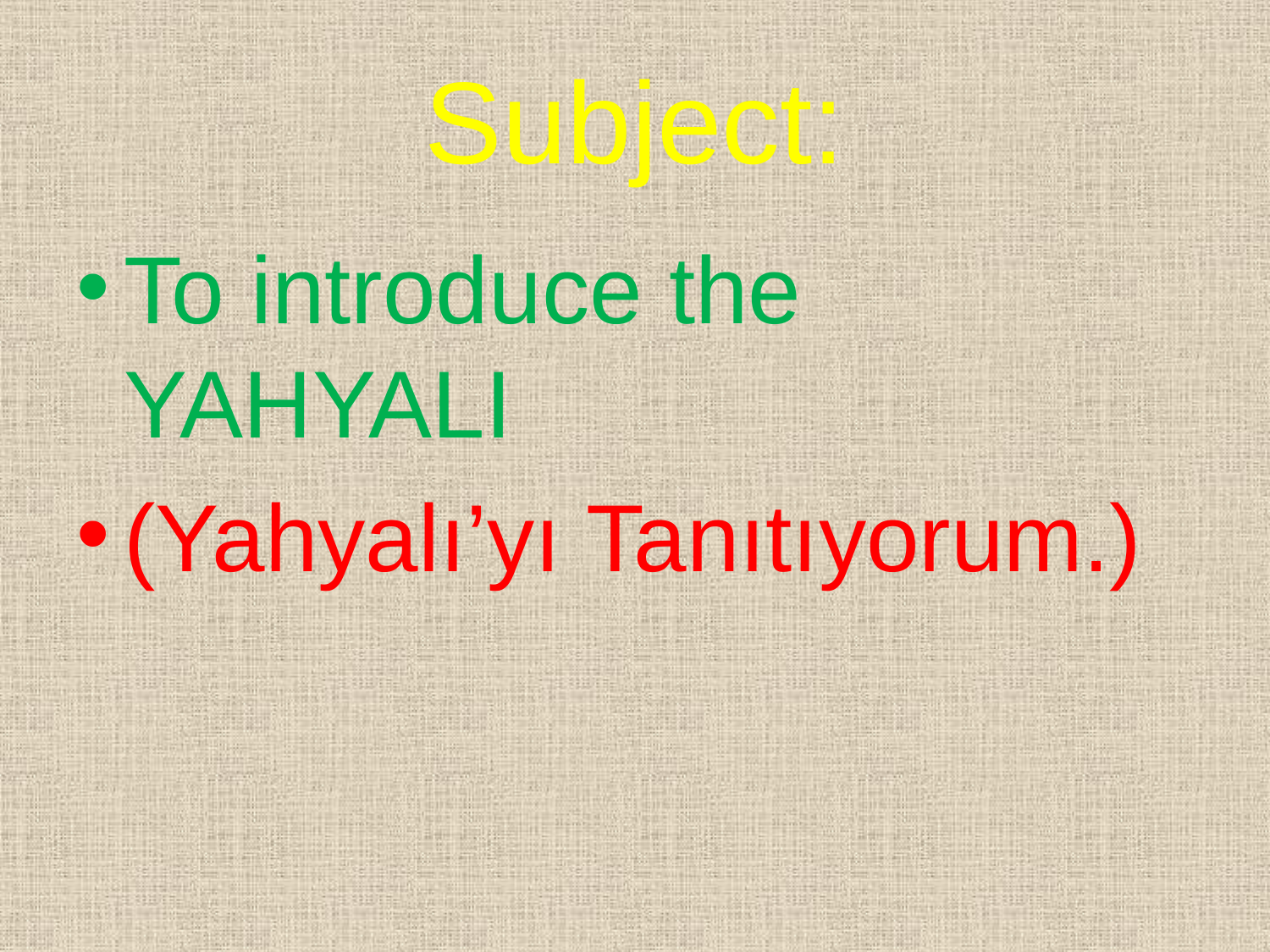

# Subject:
To introduce the YAHYALI
(Yahyalı’yı Tanıtıyorum.)